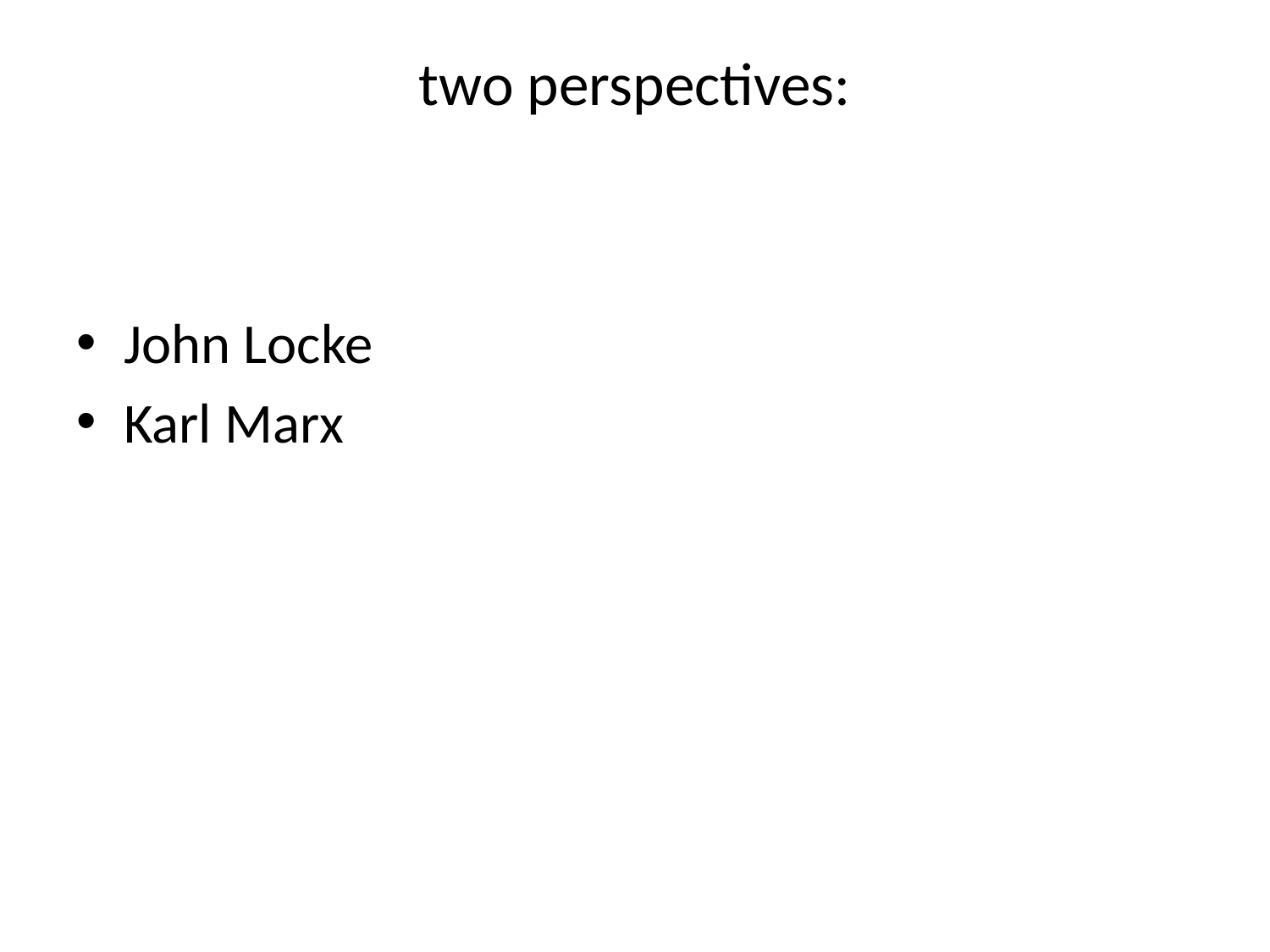

# two perspectives:

John Locke
Karl Marx